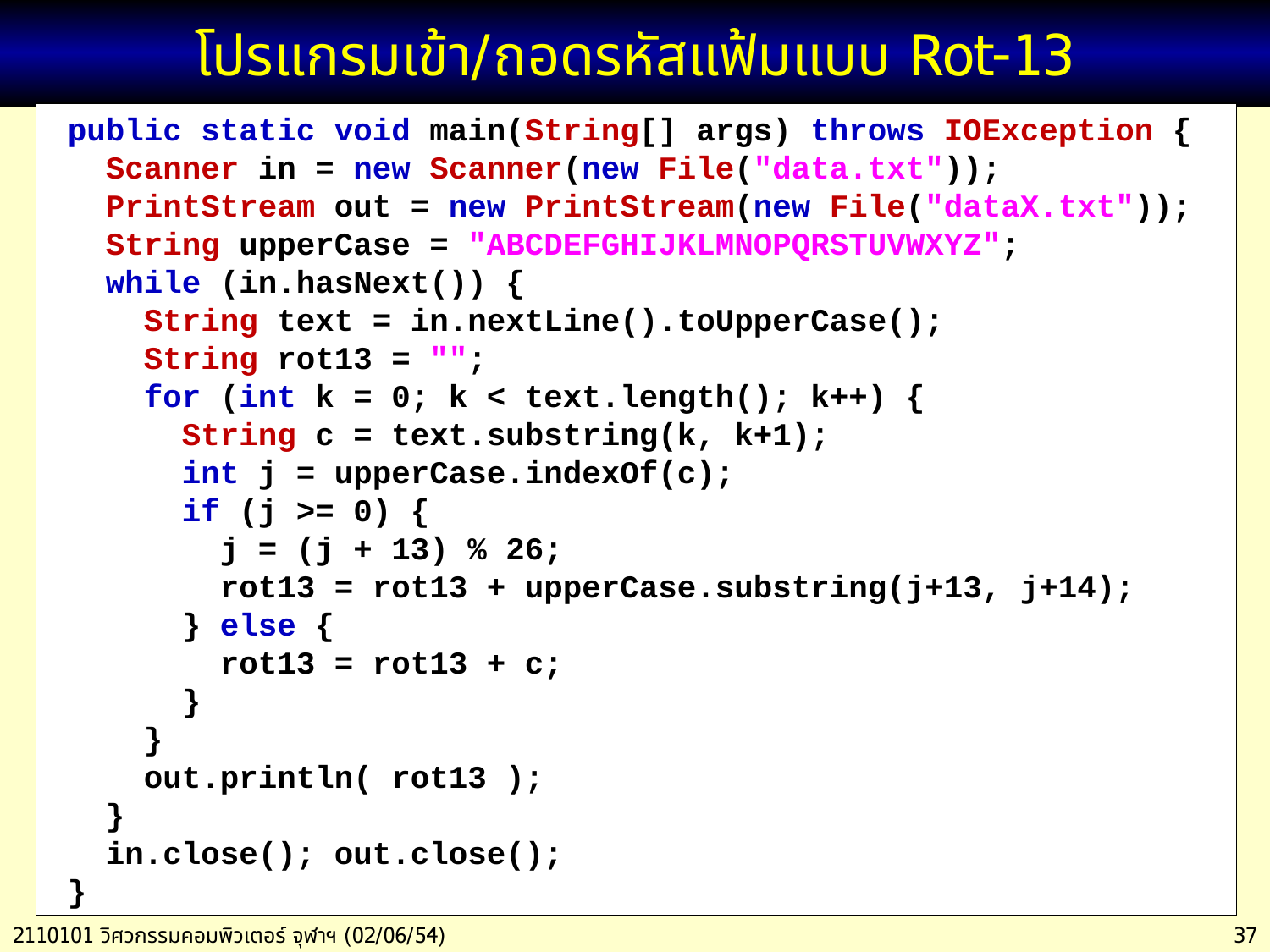

# โปรแกรมเข้า/ถอดรหัสแฟ้มแบบ Rot-13
 public static void main(String[] args) throws IOException {
   Scanner in = new Scanner(new File("data.txt"));
   PrintStream out = new PrintStream(new File("dataX.txt"));
   String upperCase = "ABCDEFGHIJKLMNOPQRSTUVWXYZ";
   while (in.hasNext()) {
     String text = in.nextLine().toUpperCase();
     String rot13 = "";
     for (int k = 0; k < text.length(); k++) {
       String c = text.substring(k, k+1);
       int j = upperCase.indexOf(c);
       if (j >= 0) {
         j = (j + 13) % 26;
         rot13 = rot13 + upperCase.substring(j+13, j+14);
       } else {
         rot13 = rot13 + c;
       }
     }
     out.println( rot13 );
   }
   in.close(); out.close();
 }